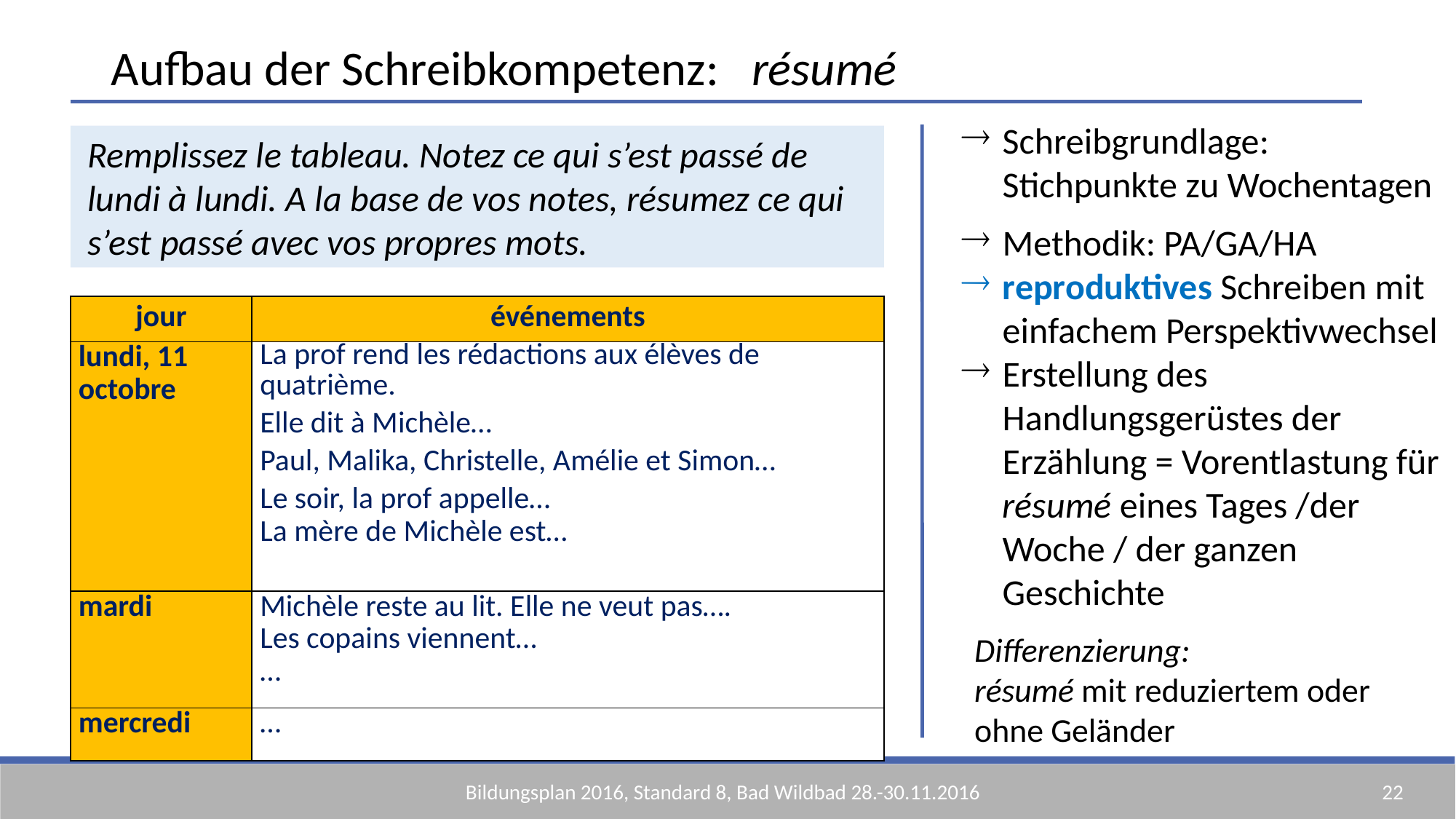

Aufbau der Schreibkompetenz:   résumé
Schreibgrundlage:
Stichpunkte zu Wochentagen

Methodik: PA/GA/HA
reproduktives Schreiben mit einfachem Perspektivwechsel
Erstellung des Handlungsgerüstes der Erzählung = Vorentlastung für résumé eines Tages /der Woche / der ganzen Geschichte
Remplissez le tableau. Notez ce qui s’est passé de lundi à lundi. A la base de vos notes, résumez ce qui s’est passé avec vos propres mots.
| jour | événements |
| --- | --- |
| lundi, 11 octobre | La prof rend les rédactions aux élèves de quatrième. Elle dit à Michèle… Paul, Malika, Christelle, Amélie et Simon… Le soir, la prof appelle… La mère de Michèle est… |
| mardi | Michèle reste au lit. Elle ne veut pas…. Les copains viennent… … |
| mercredi | … |
Differenzierung:
résumé mit reduziertem oder ohne Geländer